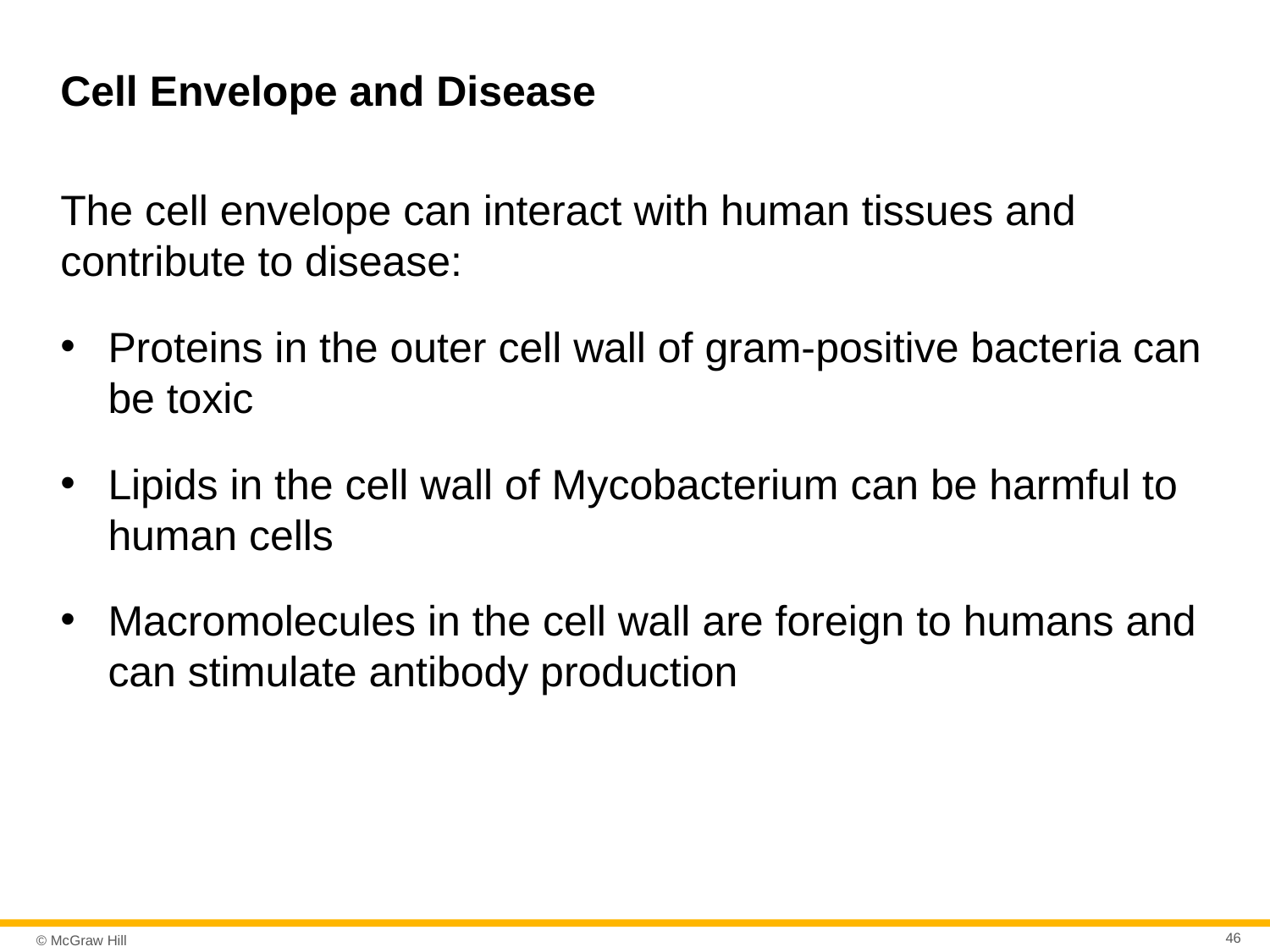

# Cell Envelope and Disease
The cell envelope can interact with human tissues and contribute to disease:
Proteins in the outer cell wall of gram-positive bacteria can be toxic
Lipids in the cell wall of Mycobacterium can be harmful to human cells
Macromolecules in the cell wall are foreign to humans and can stimulate antibody production